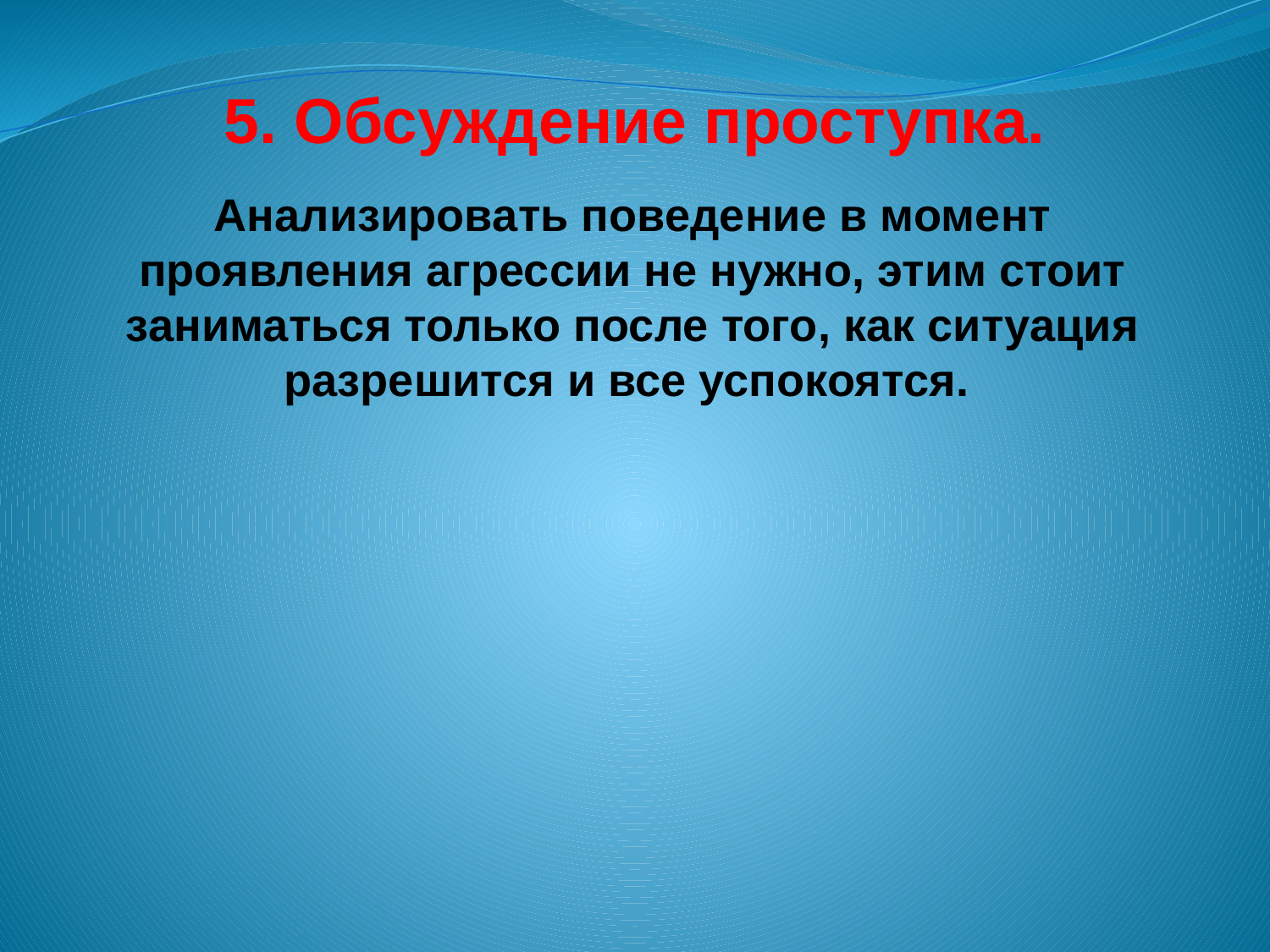

# 5. Обсуждение проступка.
   Анализировать поведение в момент проявления агрессии не нужно, этим стоит заниматься только после того, как ситуация разрешится и все успокоятся.